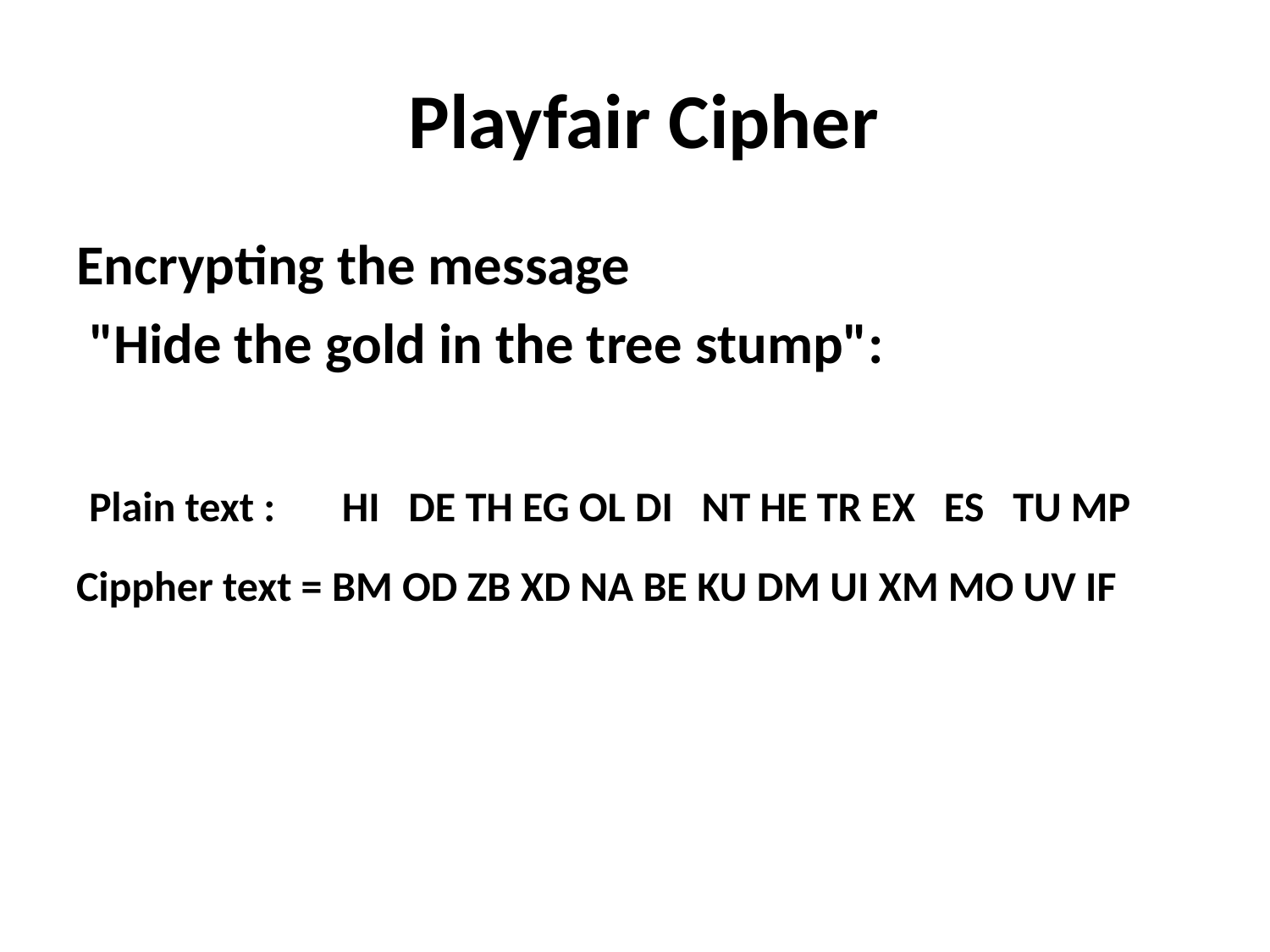

# Playfair Cipher
Encrypting the message
 "Hide the gold in the tree stump":

 Plain text :       HI   DE TH EG OL DI   NT HE TR EX   ES   TU MP
Cippher text = BM OD ZB XD NA BE KU DM UI XM MO UV IF